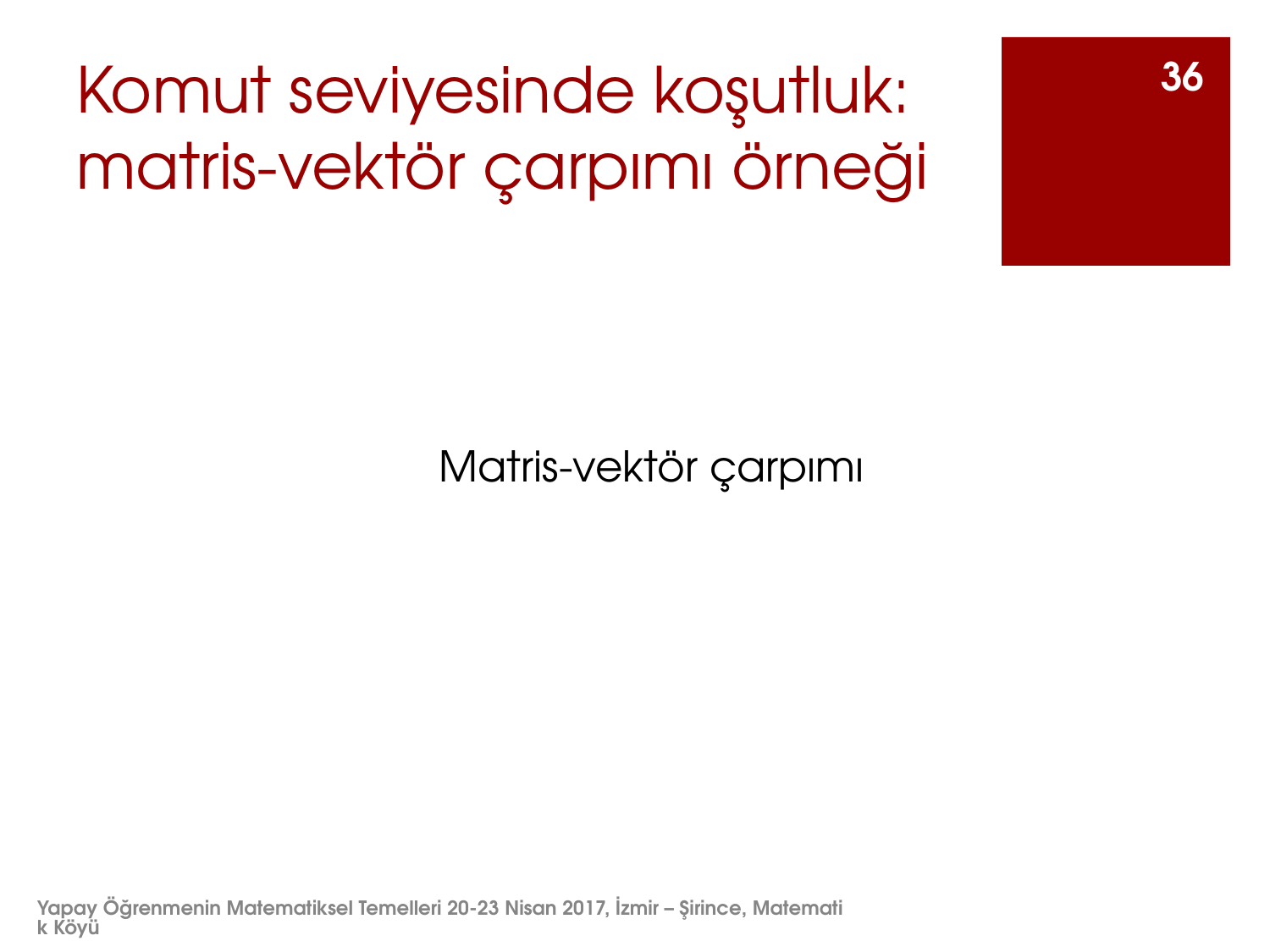

36
# Komut seviyesinde koşutluk: matris-vektör çarpımı örneği
Matris-vektör çarpımı
Yapay Öğrenmenin Matematiksel Temelleri 20-23 Nisan 2017, İzmir – Şirince, Matematik Köyü